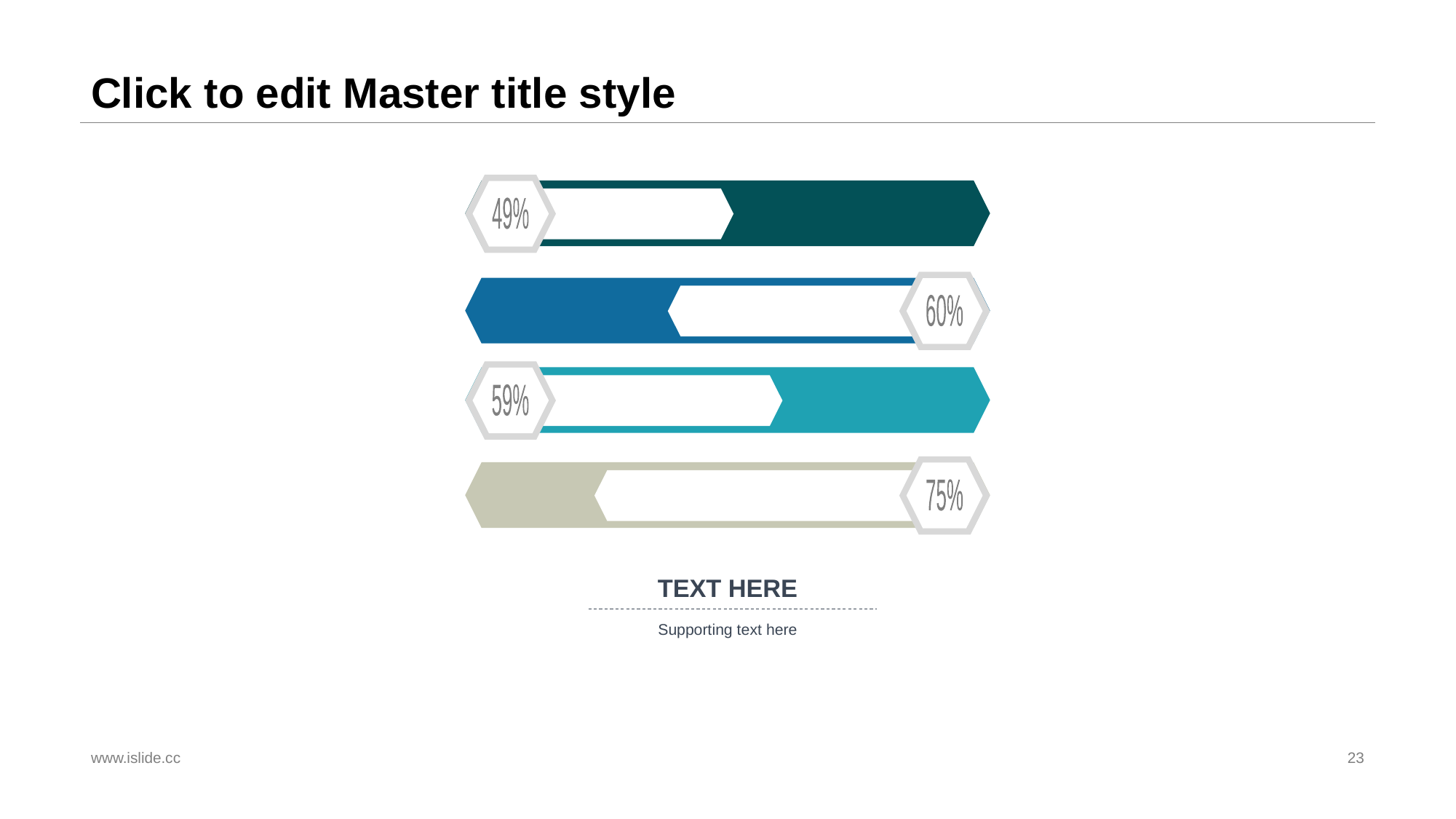

# Click to edit Master title style

49%

60%

59%

75%
TEXT HERE
Supporting text here
www.islide.cc
23